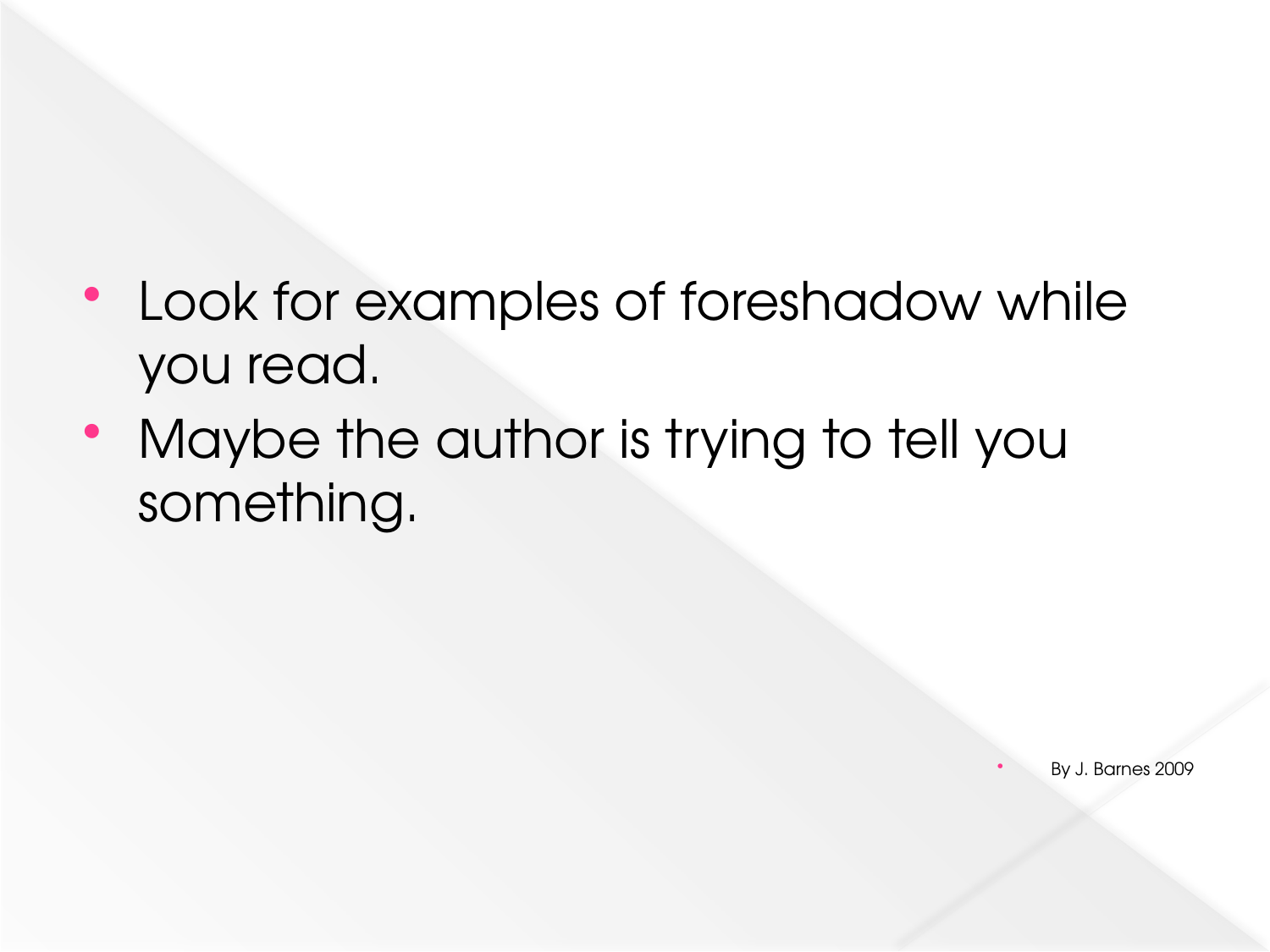

#
Look for examples of foreshadow while you read.
Maybe the author is trying to tell you something.

By J. Barnes 2009